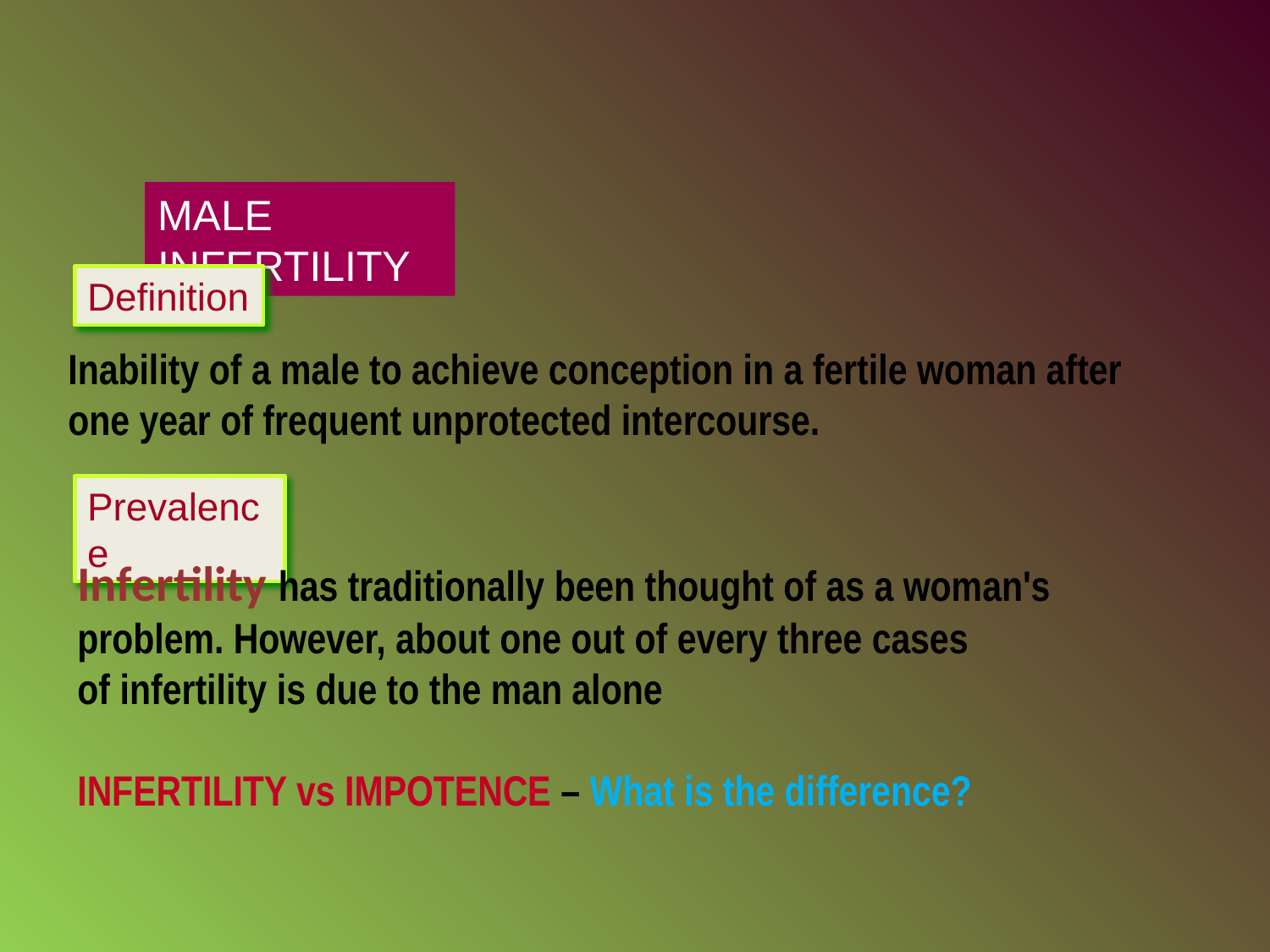

MALE INFERTILITY
Definition
Inability of a male to achieve conception in a fertile woman after one year of frequent unprotected intercourse.
Prevalence
Infertility has traditionally been thought of as a woman's problem. However, about one out of every three cases of infertility is due to the man alone

INFERTILITY vs IMPOTENCE – What is the difference?